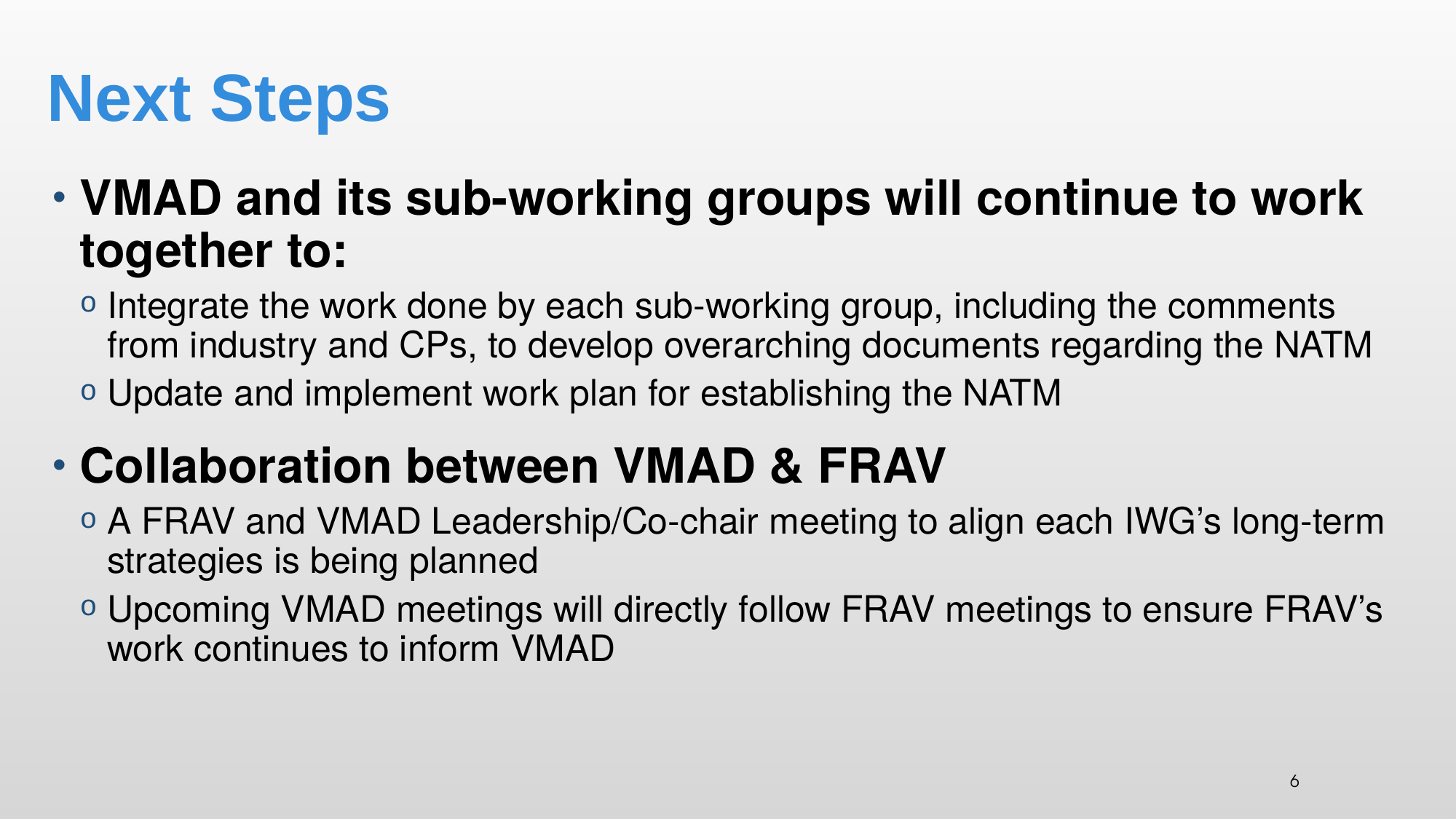

# Next Steps
VMAD and its sub-working groups will continue to work together to:
Integrate the work done by each sub-working group, including the comments from industry and CPs, to develop overarching documents regarding the NATM
Update and implement work plan for establishing the NATM
Collaboration between VMAD & FRAV
A FRAV and VMAD Leadership/Co-chair meeting to align each IWG’s long-term strategies is being planned
Upcoming VMAD meetings will directly follow FRAV meetings to ensure FRAV’s work continues to inform VMAD

6